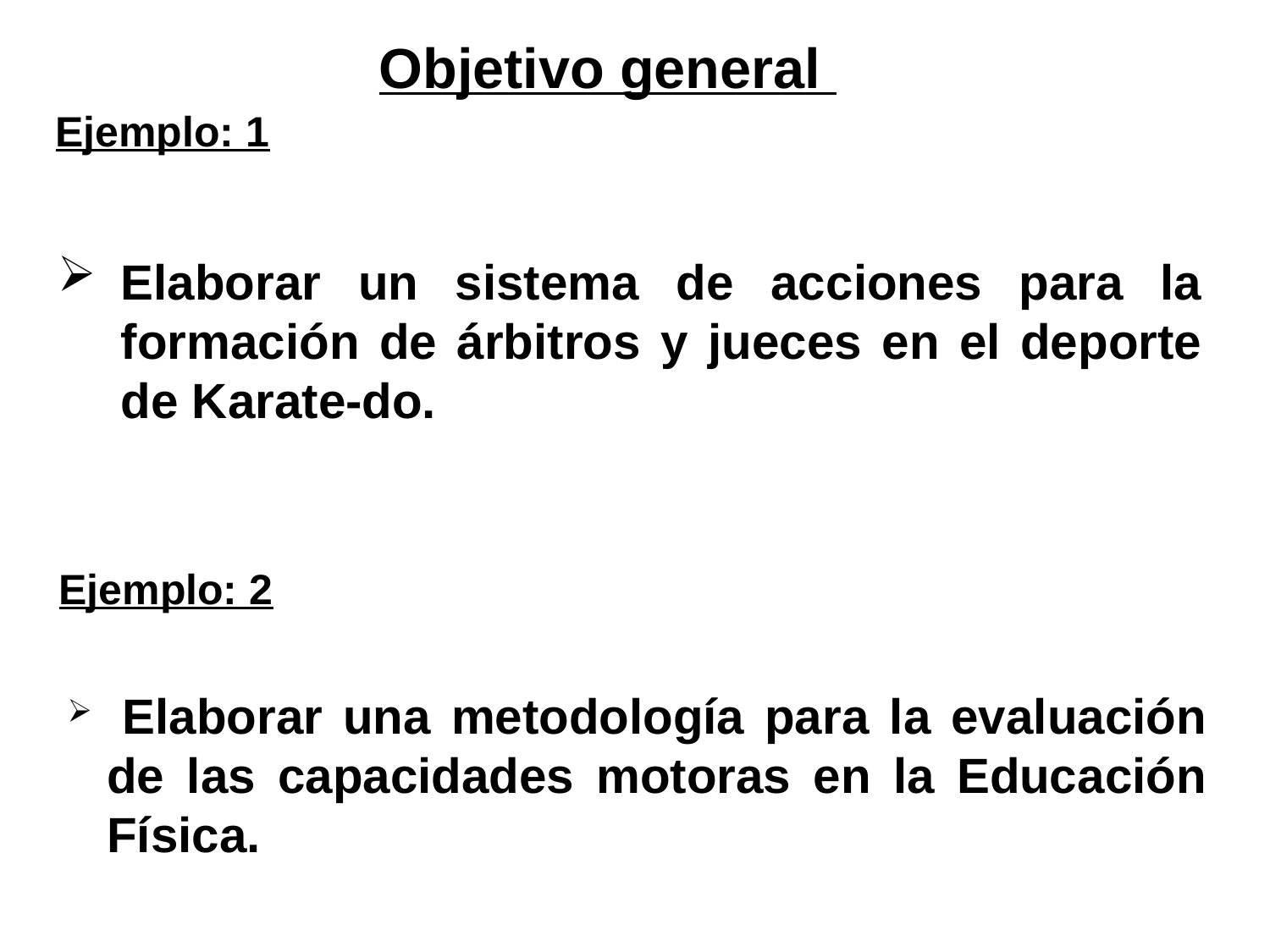

Objetivo general
Ejemplo: 1

Elaborar un sistema de acciones para la formación de árbitros y jueces en el deporte de Karate-do..

Ejemplo: 2
 Elaborar una metodología para la evaluación de las capacidades motoras en la Educación Física.